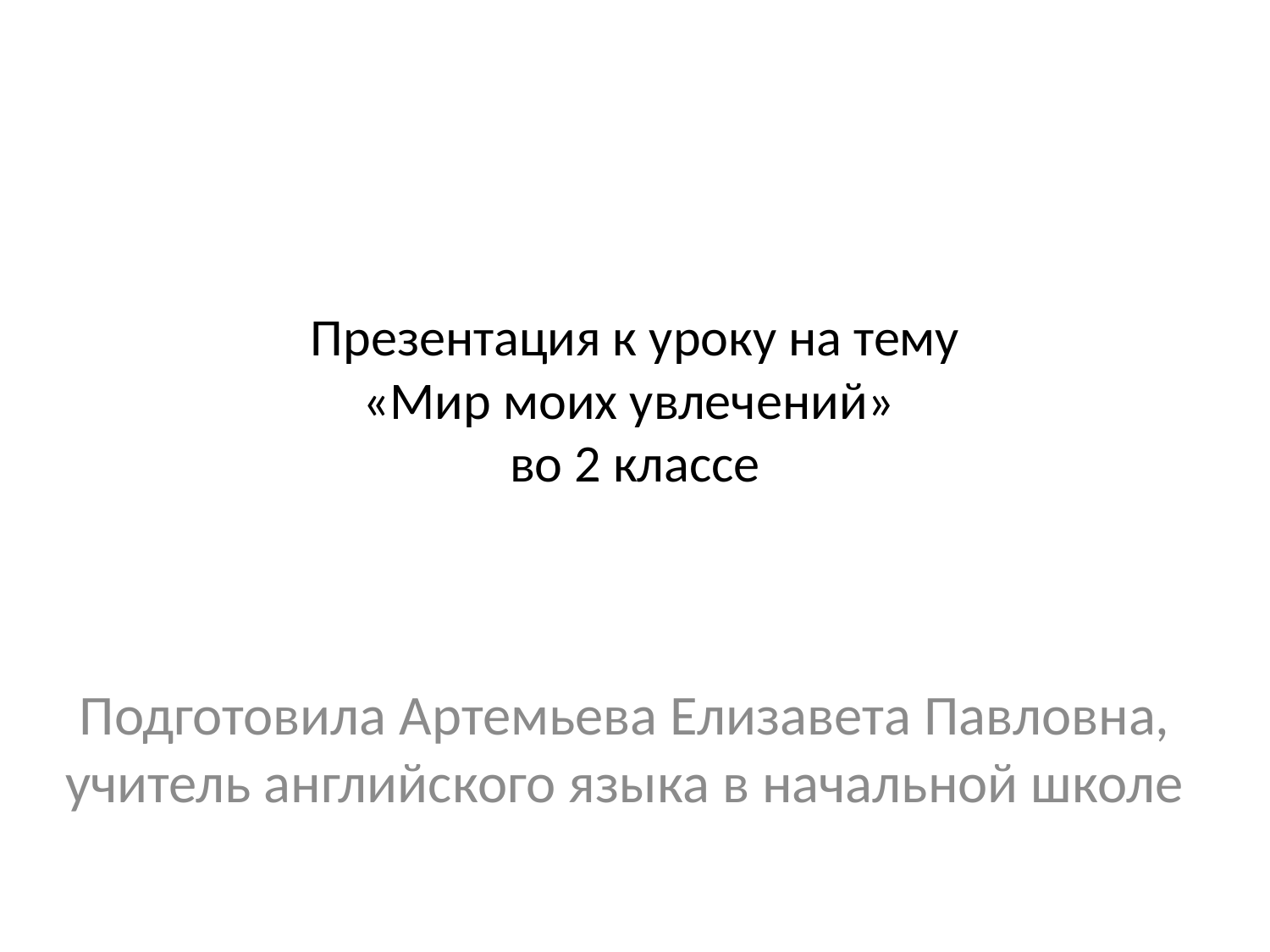

# Презентация к уроку на тему «Мир моих увлечений» во 2 классе
Подготовила Артемьева Елизавета Павловна, учитель английского языка в начальной школе